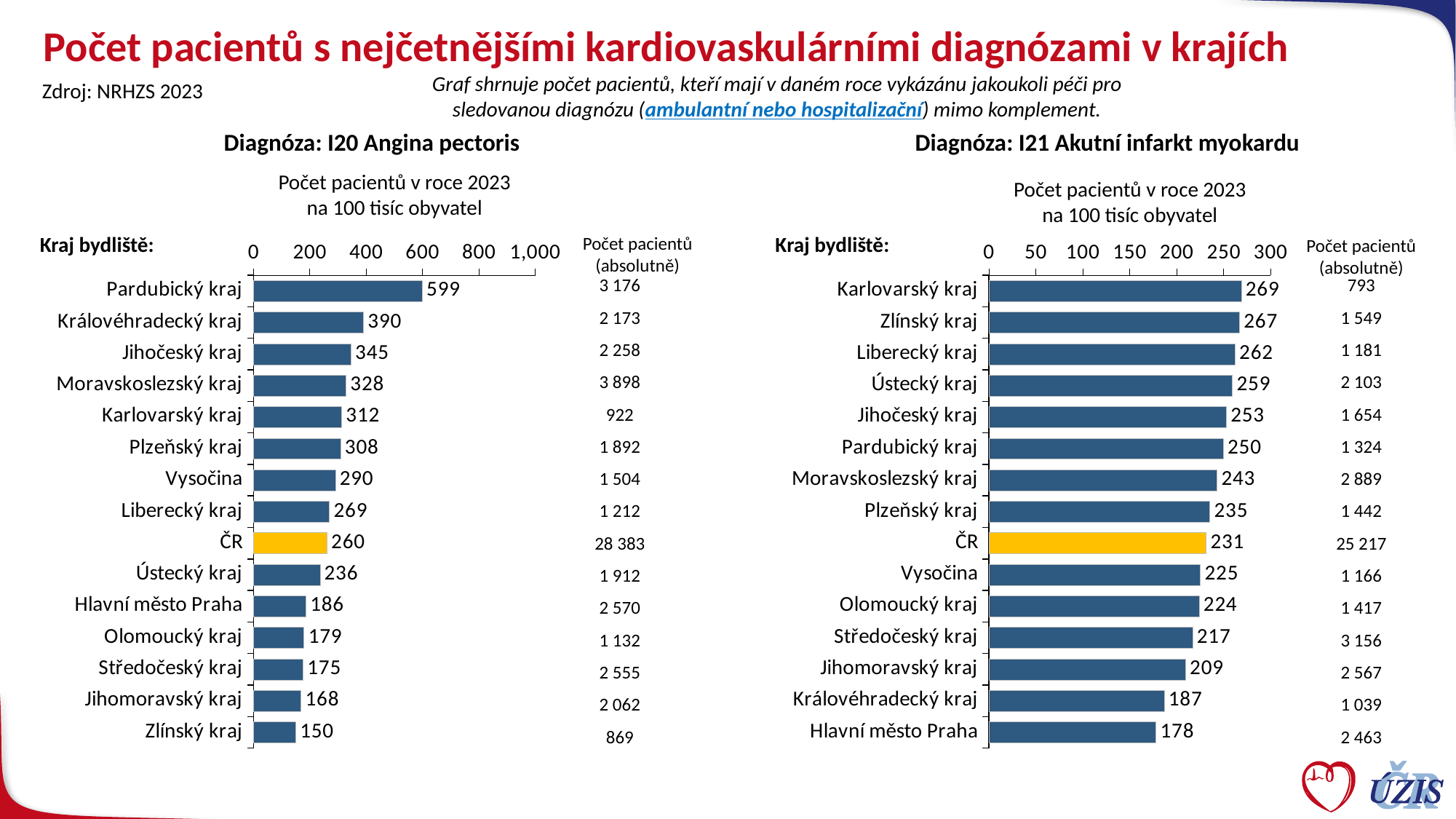

# Počet pacientů s nejčetnějšími kardiovaskulárními diagnózami v krajích
Graf shrnuje počet pacientů, kteří mají v daném roce vykázánu jakoukoli péči pro sledovanou diagnózu (ambulantní nebo hospitalizační) mimo komplement.
Zdroj: NRHZS 2023
Diagnóza: I21 Akutní infarkt myokardu
Diagnóza: I20 Angina pectoris

### Chart

| Category | Řada 1 | Column1 |
|---|---|---|
| Karlovarský kraj | 268.7434127363366 | None |
| Zlínský kraj | 266.72681939029934 | None |
| Liberecký kraj | 262.02055341580734 | None |
| Ústecký kraj | 259.2554695753906 | None |
| Jihočeský kraj | 252.71006333030306 | None |
| Pardubický kraj | 249.54764776839565 | None |
| Moravskoslezský kraj | 242.93561071103025 | None |
| Plzeňský kraj | 235.09310795697243 | None |
| ČR | 231.33684477533484 | None |
| Vysočina | 225.11390840991584 | None |
| Olomoucký kraj | 223.90276583910602 | None |
| Středočeský kraj | 216.76717447147547 | None |
| Jihomoravský kraj | 209.2522594271526 | None |
| Královéhradecký kraj | 186.55209004774224 | None |
| Hlavní město Praha | 177.868352865392 | None |

### Chart

| Category | Řada 1 | Column1 |
|---|---|---|
| Pardubický kraj | 598.6127864897467 | None |
| Královéhradecký kraj | 390.16139718358414 | None |
| Jihočeský kraj | 344.993544739918 | None |
| Moravskoslezský kraj | 327.7822812570425 | None |
| Karlovarský kraj | 312.46081531261336 | None |
| Plzeňský kraj | 308.45780877572247 | None |
| Vysočina | 290.36991273457414 | None |
| Liberecký kraj | 268.89831561385137 | None |
| ČR | 260.38123746910134 | None |
| Ústecký kraj | 235.7092048635981 | None |
| Hlavní město Praha | 185.59547984736395 | None |
| Olomoucký kraj | 178.86939374020326 | None |
| Středočeský kraj | 175.4880008791571 | None |
| Jihomoravský kraj | 168.0865441911915 | None |
| Zlínský kraj | 149.6356397999807 | None |
Počet pacientů v roce 2023
na 100 tisíc obyvatel
Počet pacientů v roce 2023
na 100 tisíc obyvatel
Kraj bydliště:
Kraj bydliště:
Počet pacientů (absolutně)
Počet pacientů (absolutně)
| 3 176 |
| --- |
| 2 173 |
| 2 258 |
| 3 898 |
| 922 |
| 1 892 |
| 1 504 |
| 1 212 |
| 28 383 |
| 1 912 |
| 2 570 |
| 1 132 |
| 2 555 |
| 2 062 |
| 869 |
| 793 |
| --- |
| 1 549 |
| 1 181 |
| 2 103 |
| 1 654 |
| 1 324 |
| 2 889 |
| 1 442 |
| 25 217 |
| 1 166 |
| 1 417 |
| 3 156 |
| 2 567 |
| 1 039 |
| 2 463 |